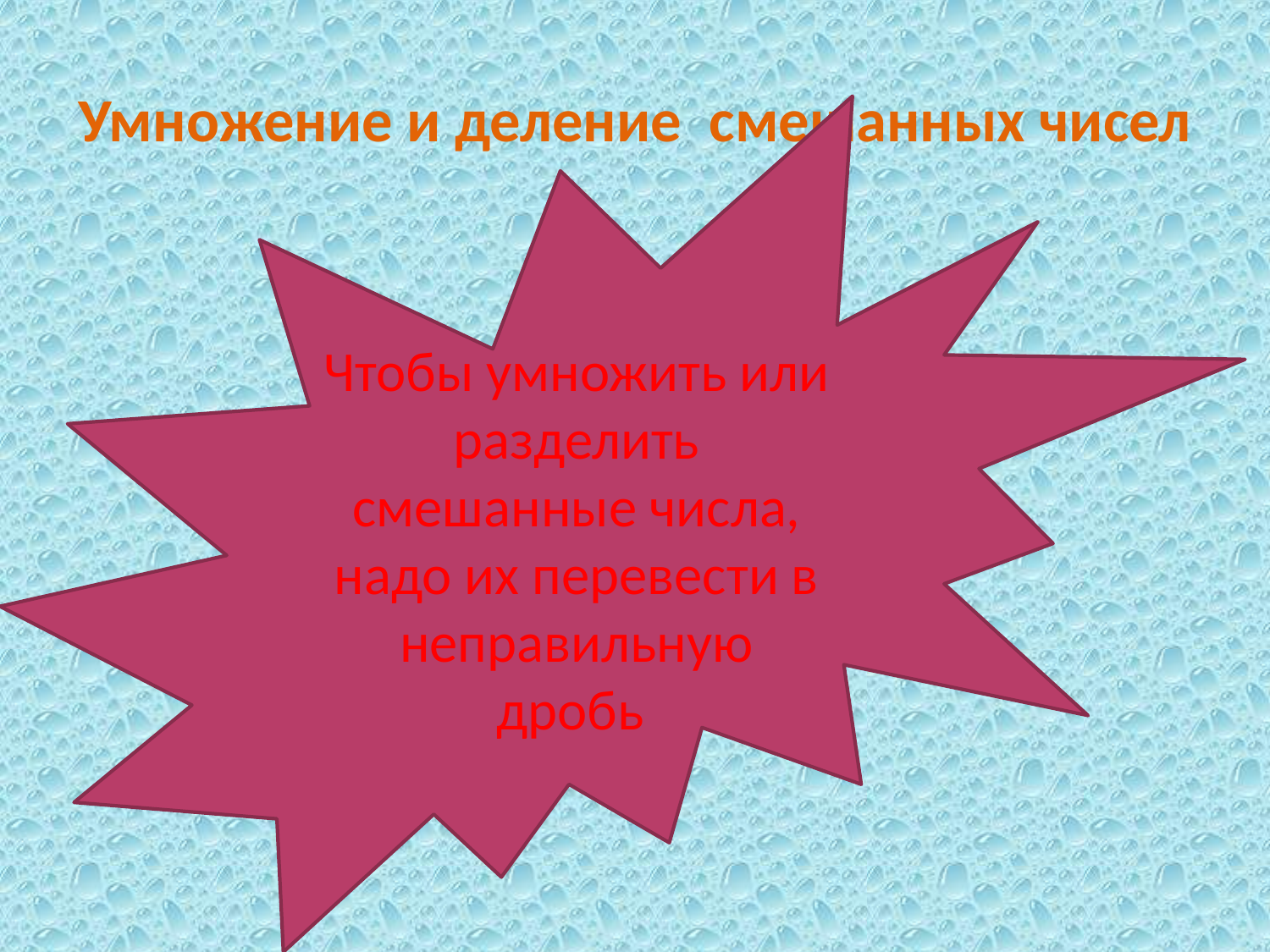

# Умножение и деление  смешанных чисел
Чтобы умножить или разделить смешанные числа, надо их перевести в неправильную дробь